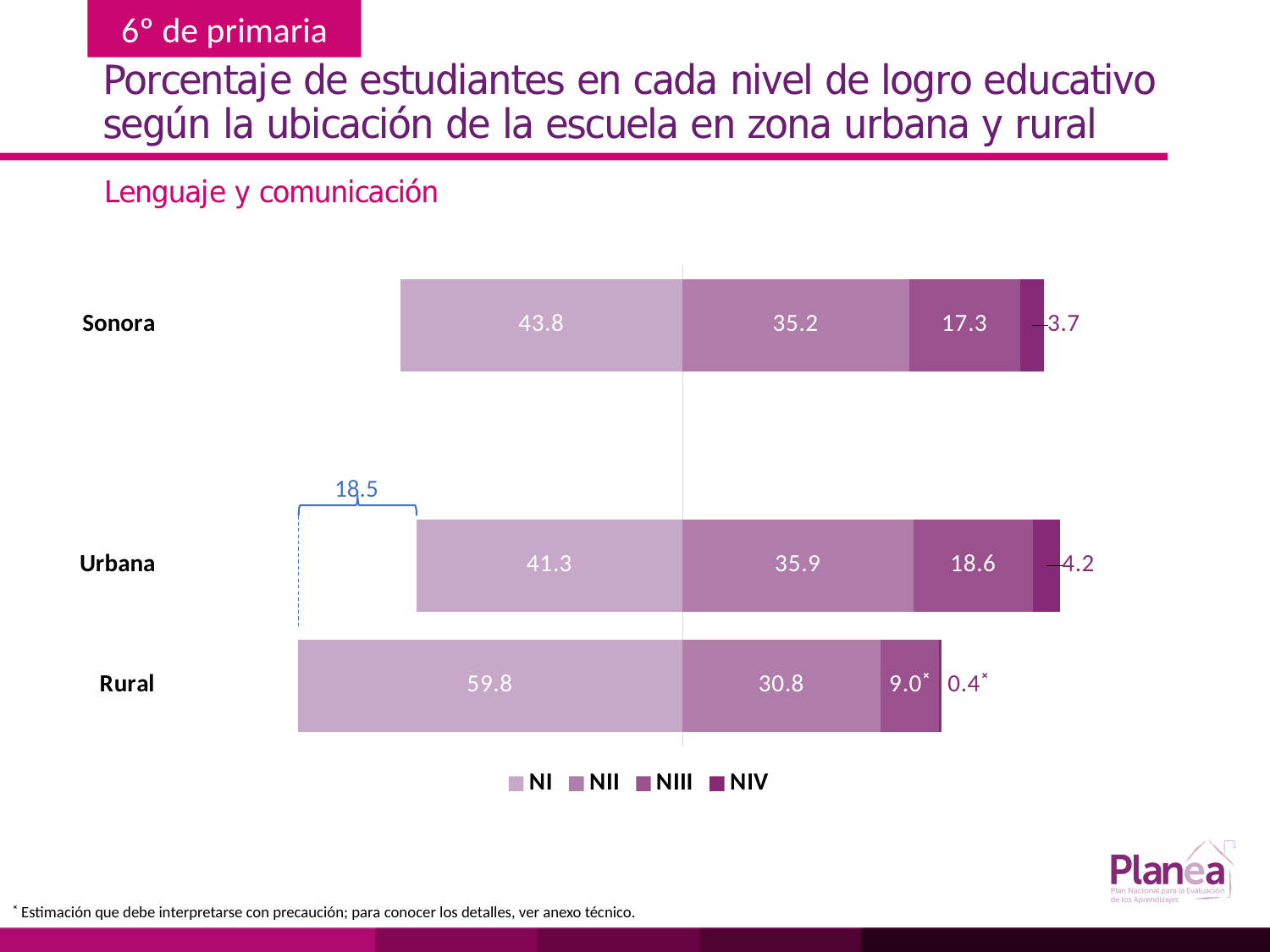

# Porcentaje de estudiantes en cada nivel de logro educativo según la ubicación de la escuela en zona urbana y rural

Lenguaje y comunicación

### Chart

| Category |  |  |  |  |
|---|---|---|---|---|
| Rural | -59.8 | 30.8 | 9.0 | 0.4 |
| Urbana | -41.3 | 35.9 | 18.6 | 4.2 |
|  | None | None | None | None |
| Sonora | -43.8 | 35.2 | 17.3 | 3.7 |
18.5
˟ Estimación que debe interpretarse con precaución; para conocer los detalles, ver anexo técnico.